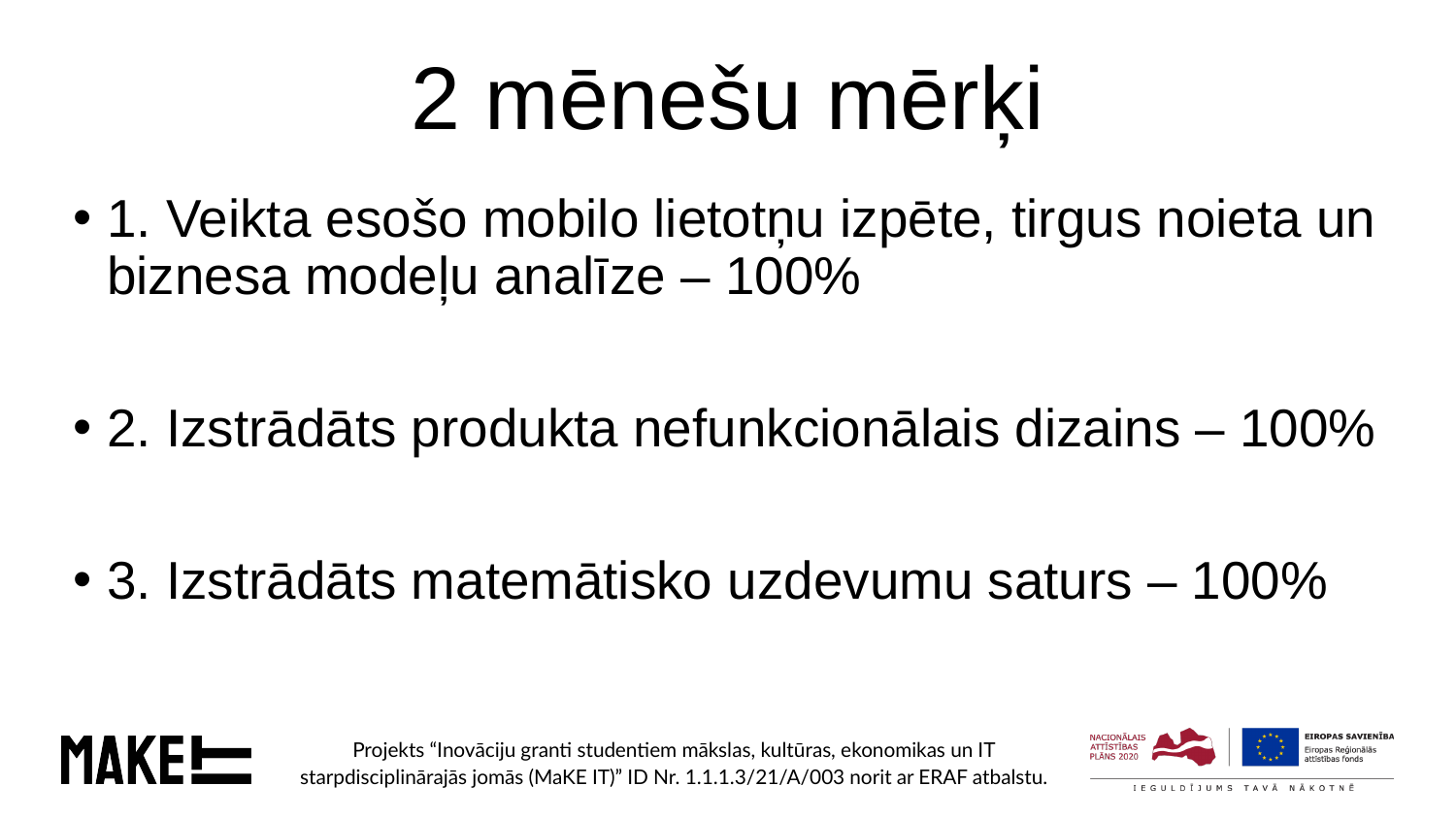

# 2 mēnešu mērķi
Par projektu īsumā
1. Veikta esošo mobilo lietotņu izpēte, tirgus noieta un biznesa modeļu analīze – 100%

2. Izstrādāts produkta nefunkcionālais dizains – 100%

3. Izstrādāts matemātisko uzdevumu saturs – 100%